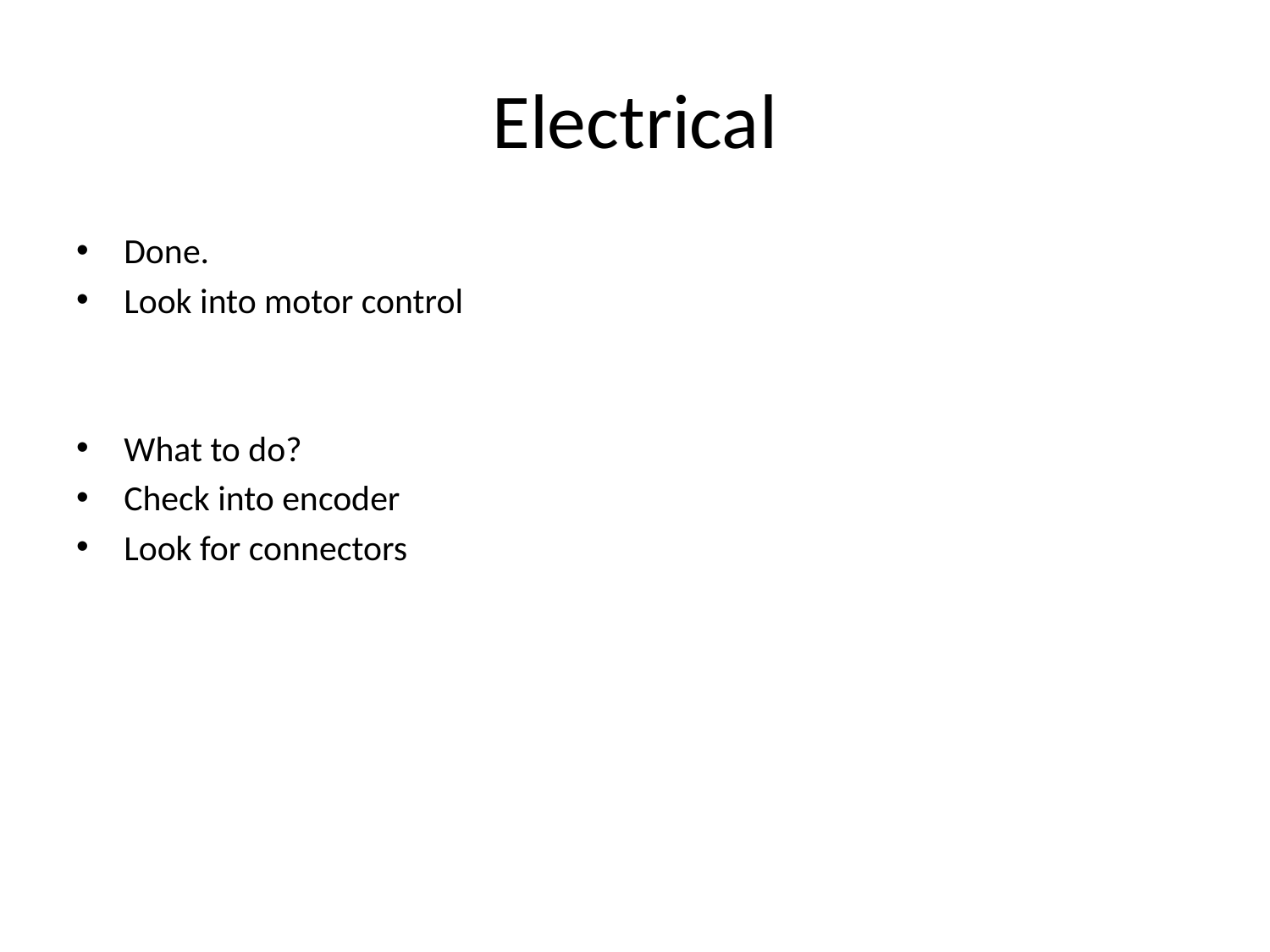

# Electrical
Done.
Look into motor control

What to do?
Check into encoder
Look for connectors